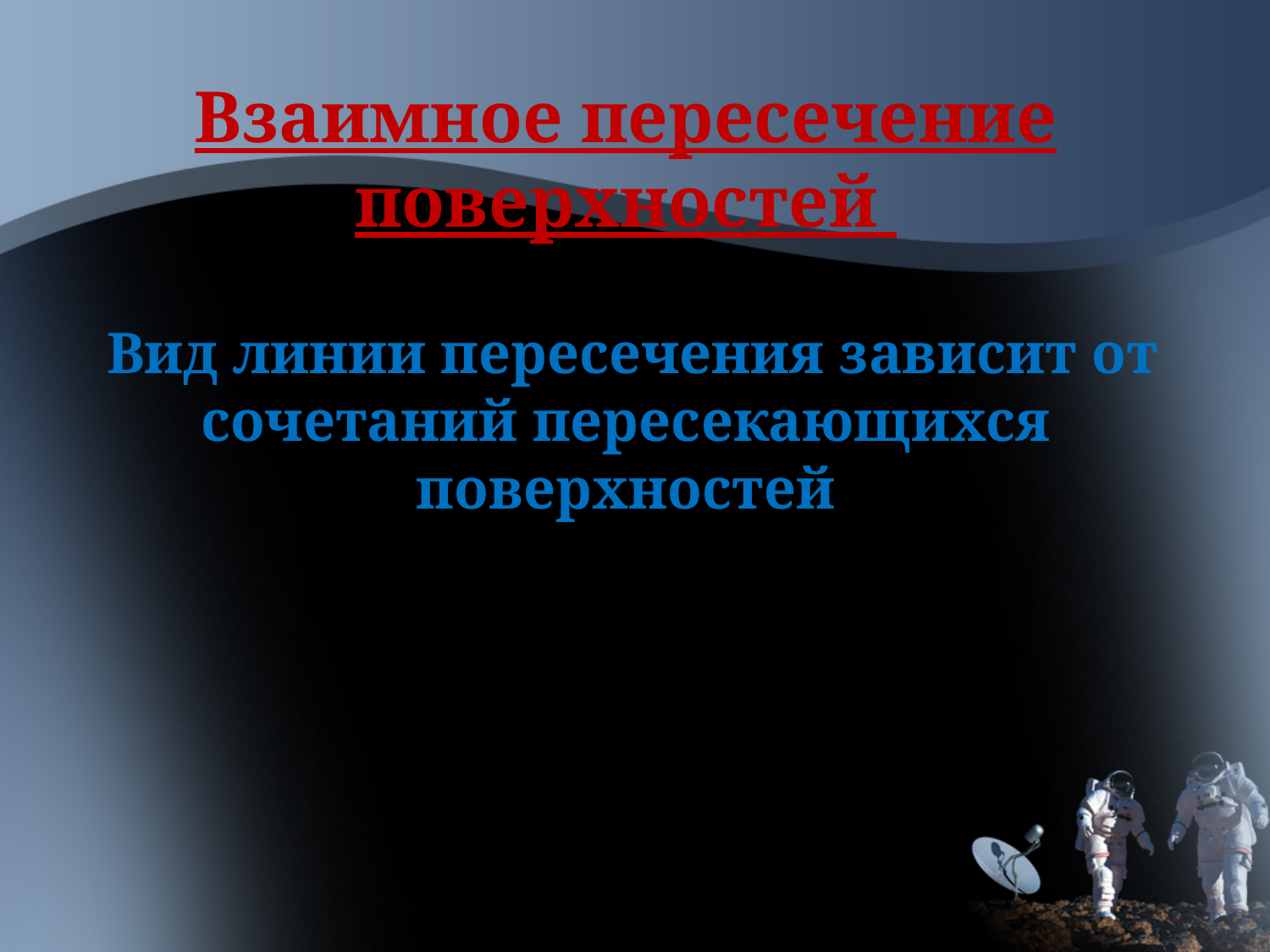

# Взаимное пересечение поверхностей Вид линии пересечения зависит от сочетаний пересекающихся поверхностей